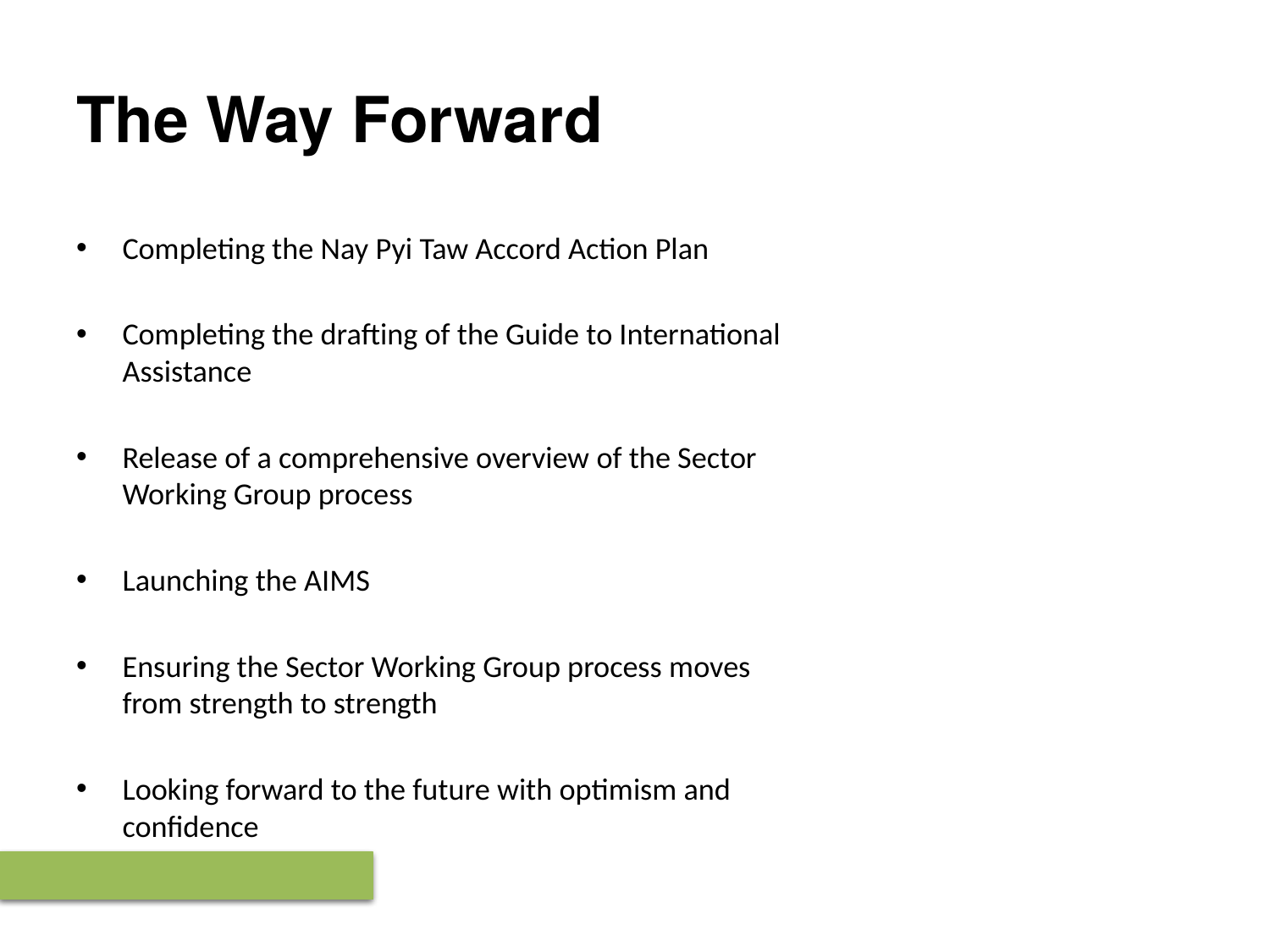

# The Way Forward
Completing the Nay Pyi Taw Accord Action Plan

Completing the drafting of the Guide to International Assistance

Release of a comprehensive overview of the Sector Working Group process

Launching the AIMS

Ensuring the Sector Working Group process moves from strength to strength

Looking forward to the future with optimism and confidence